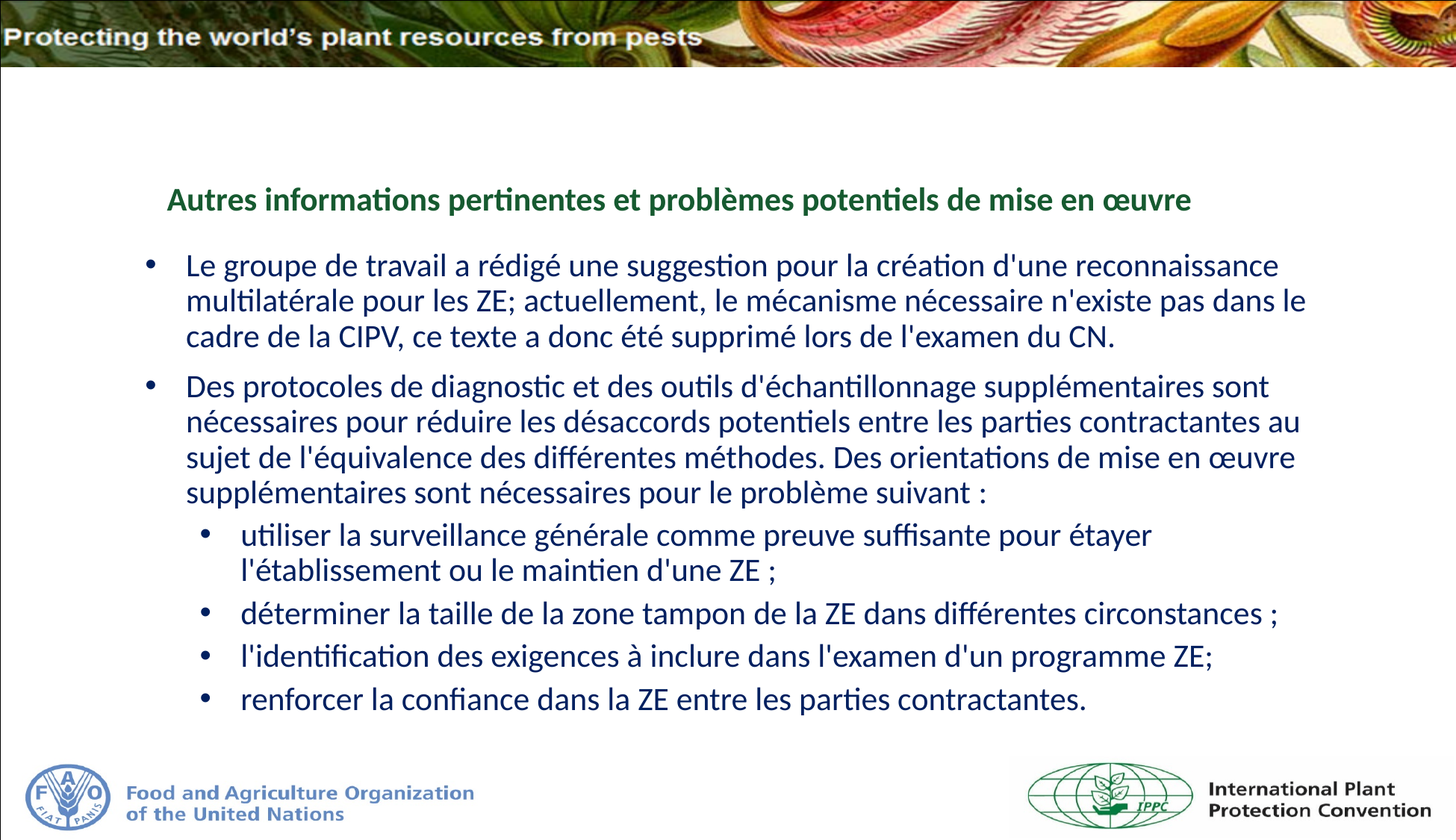

# Autres informations pertinentes et problèmes potentiels de mise en œuvre
Le groupe de travail a rédigé une suggestion pour la création d'une reconnaissance multilatérale pour les ZE; actuellement, le mécanisme nécessaire n'existe pas dans le cadre de la CIPV, ce texte a donc été supprimé lors de l'examen du CN.
Des protocoles de diagnostic et des outils d'échantillonnage supplémentaires sont nécessaires pour réduire les désaccords potentiels entre les parties contractantes au sujet de l'équivalence des différentes méthodes. Des orientations de mise en œuvre supplémentaires sont nécessaires pour le problème suivant :
utiliser la surveillance générale comme preuve suffisante pour étayer l'établissement ou le maintien d'une ZE ;
déterminer la taille de la zone tampon de la ZE dans différentes circonstances ;
l'identification des exigences à inclure dans l'examen d'un programme ZE;
renforcer la confiance dans la ZE entre les parties contractantes.